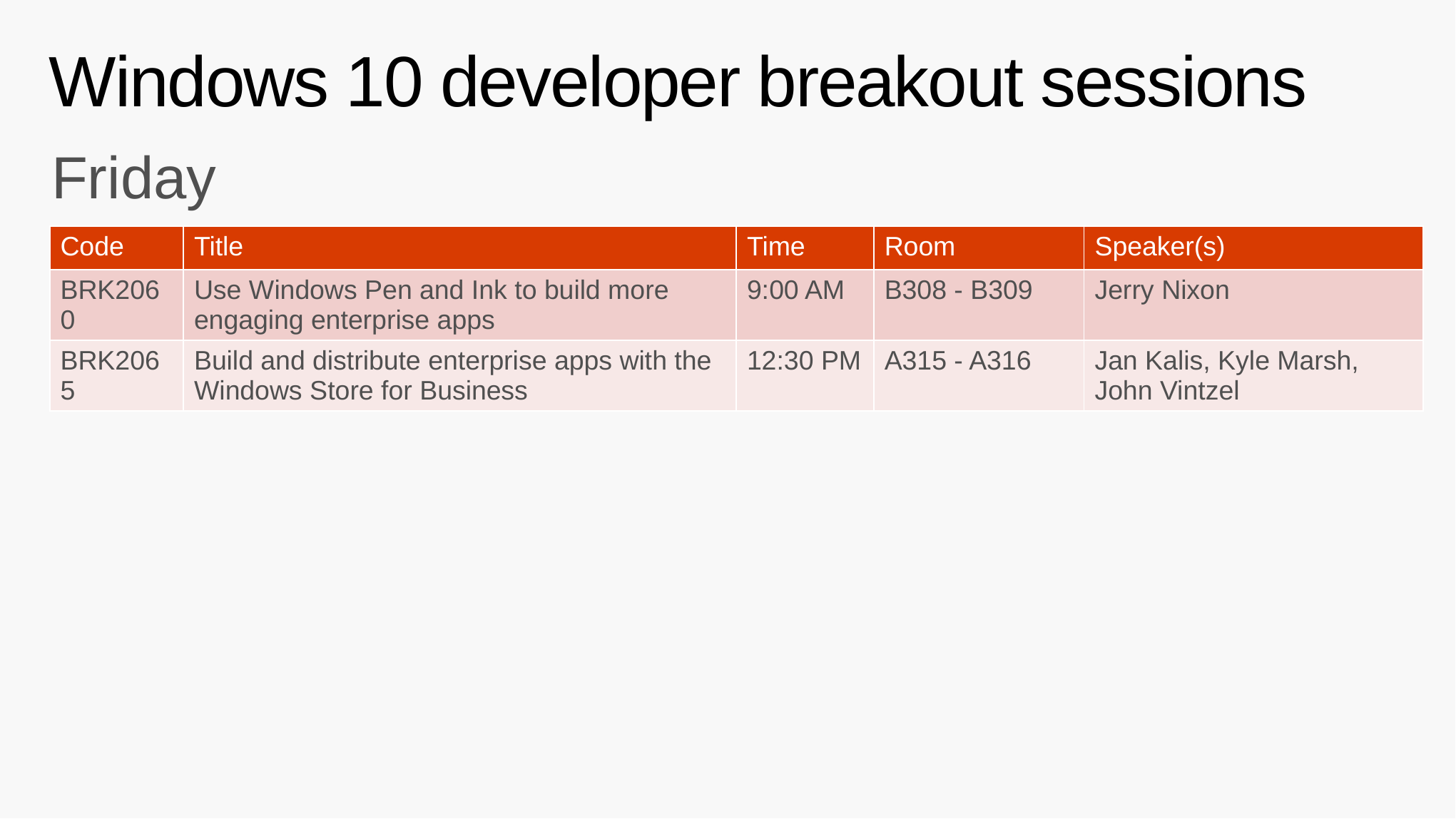

# Windows 10 developer breakout sessions
Friday
| Code | Title | Time | Room | Speaker(s) |
| --- | --- | --- | --- | --- |
| BRK2060 | Use Windows Pen and Ink to build more engaging enterprise apps | 9:00 AM | B308 - B309 | Jerry Nixon |
| BRK2065 | Build and distribute enterprise apps with the Windows Store for Business | 12:30 PM | A315 - A316 | Jan Kalis, Kyle Marsh, John Vintzel |